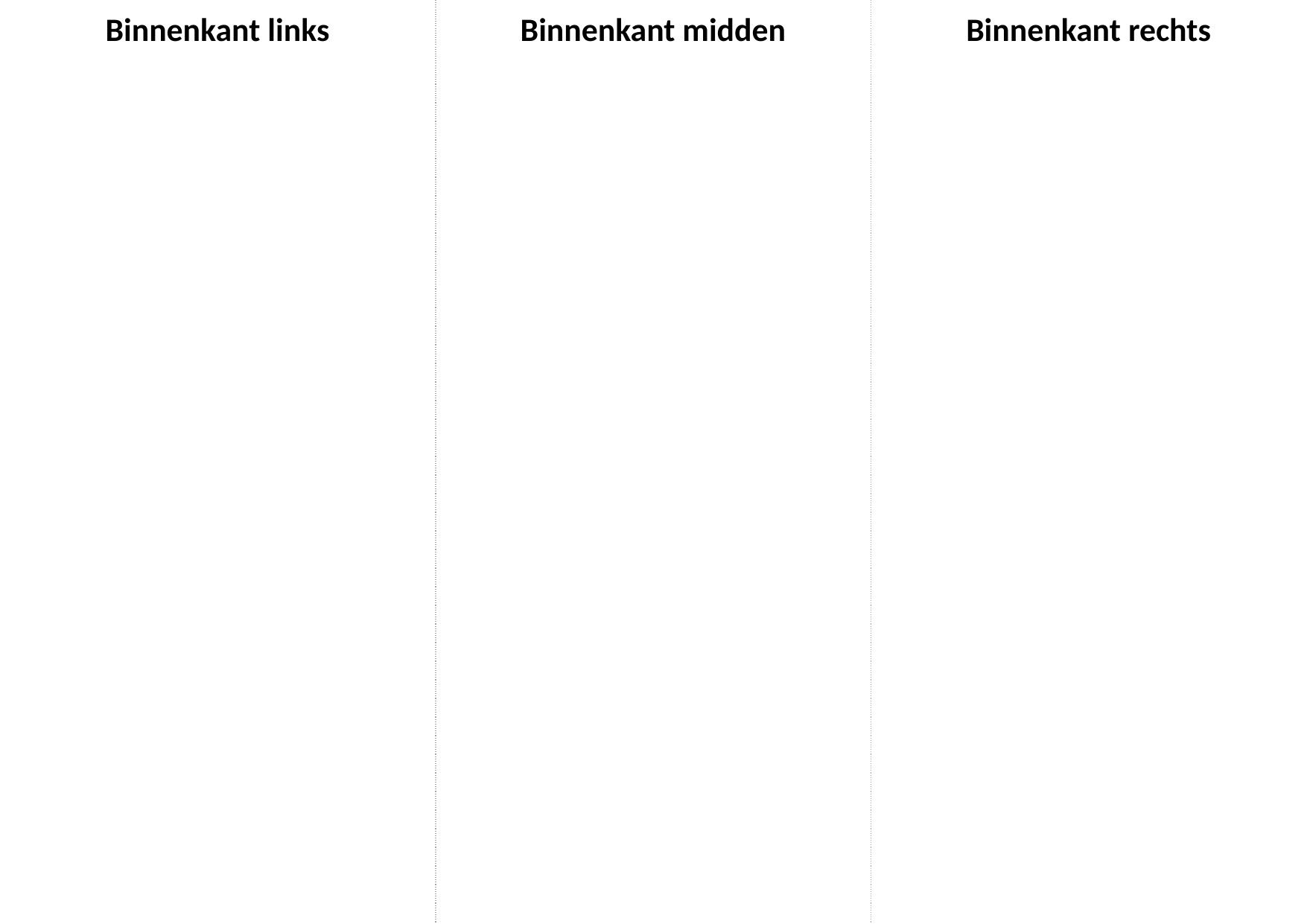

| Binnenkant links | Binnenkant midden | Binnenkant rechts |
| --- | --- | --- |